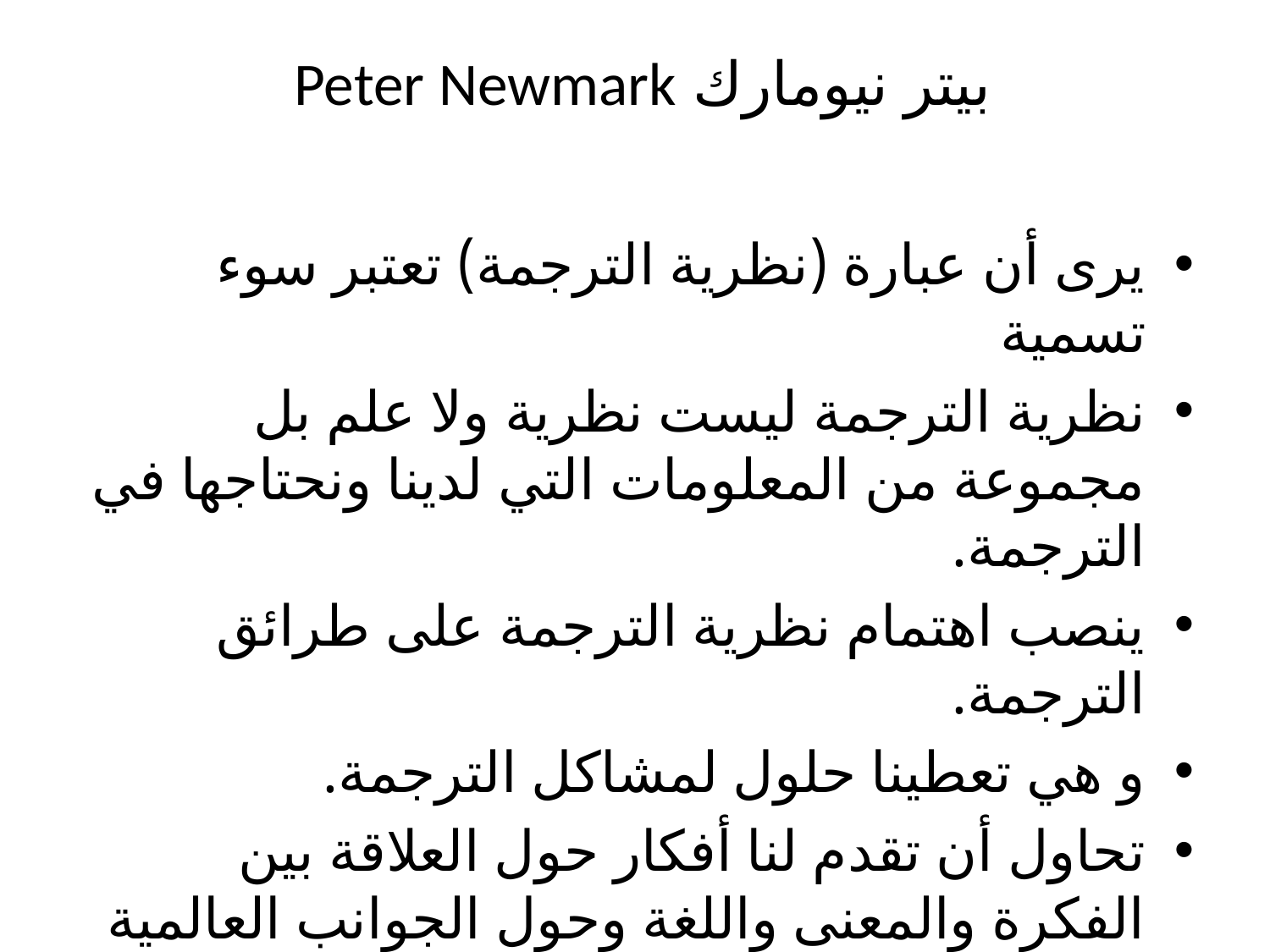

# بيتر نيومارك Peter Newmark
يرى أن عبارة (نظرية الترجمة) تعتبر سوء تسمية
نظرية الترجمة ليست نظرية ولا علم بل مجموعة من المعلومات التي لدينا ونحتاجها في الترجمة.
ينصب اهتمام نظرية الترجمة على طرائق الترجمة.
و هي تعطينا حلول لمشاكل الترجمة.
تحاول أن تقدم لنا أفكار حول العلاقة بين الفكرة والمعنى واللغة وحول الجوانب العالمية والثقافية والفردية للغة والسلوك.